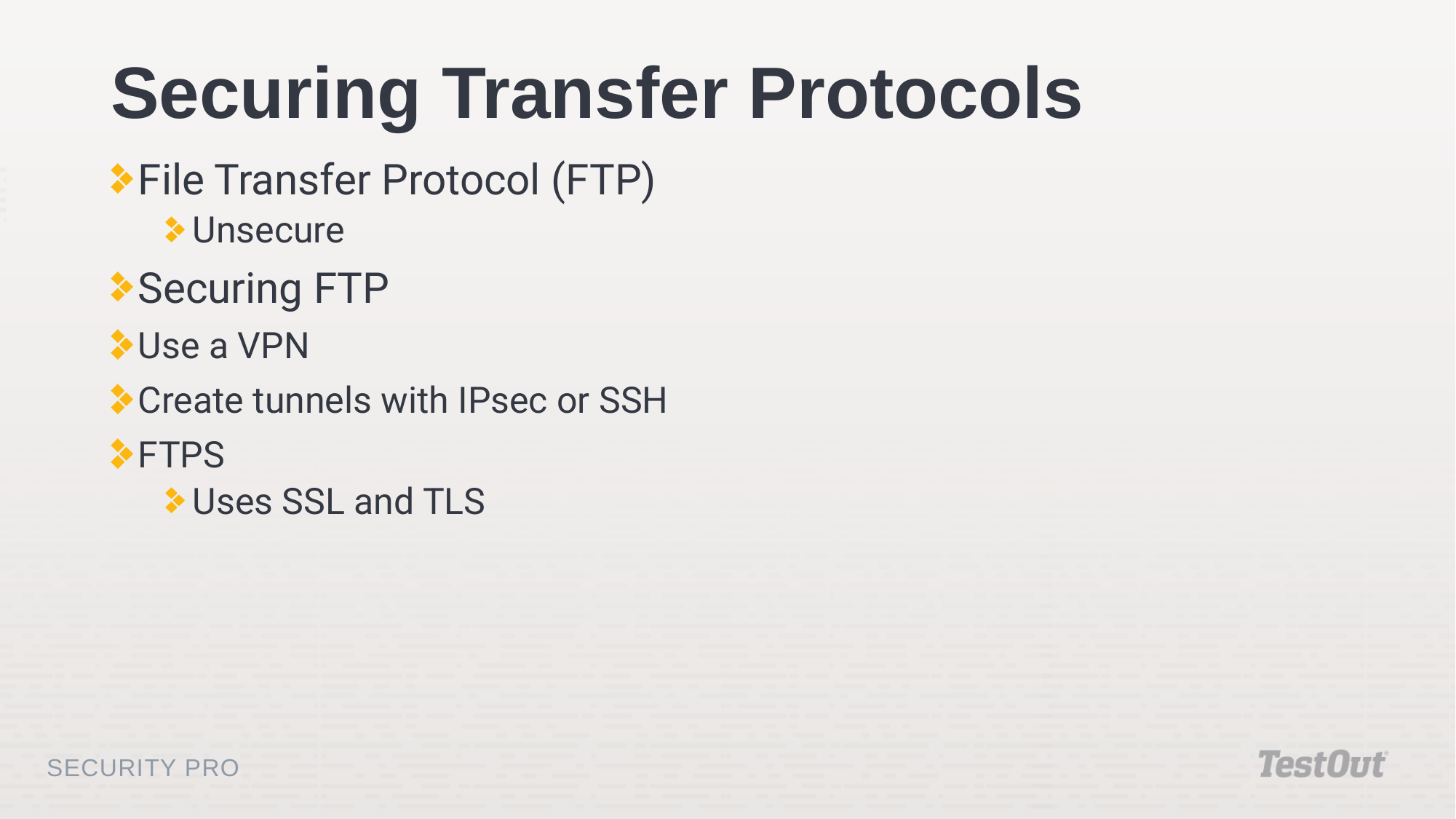

# Securing Transfer Protocols
File Transfer Protocol (FTP)
Unsecure
Securing FTP
Use a VPN
Create tunnels with IPsec or SSH
FTPS
Uses SSL and TLS
Security Pro